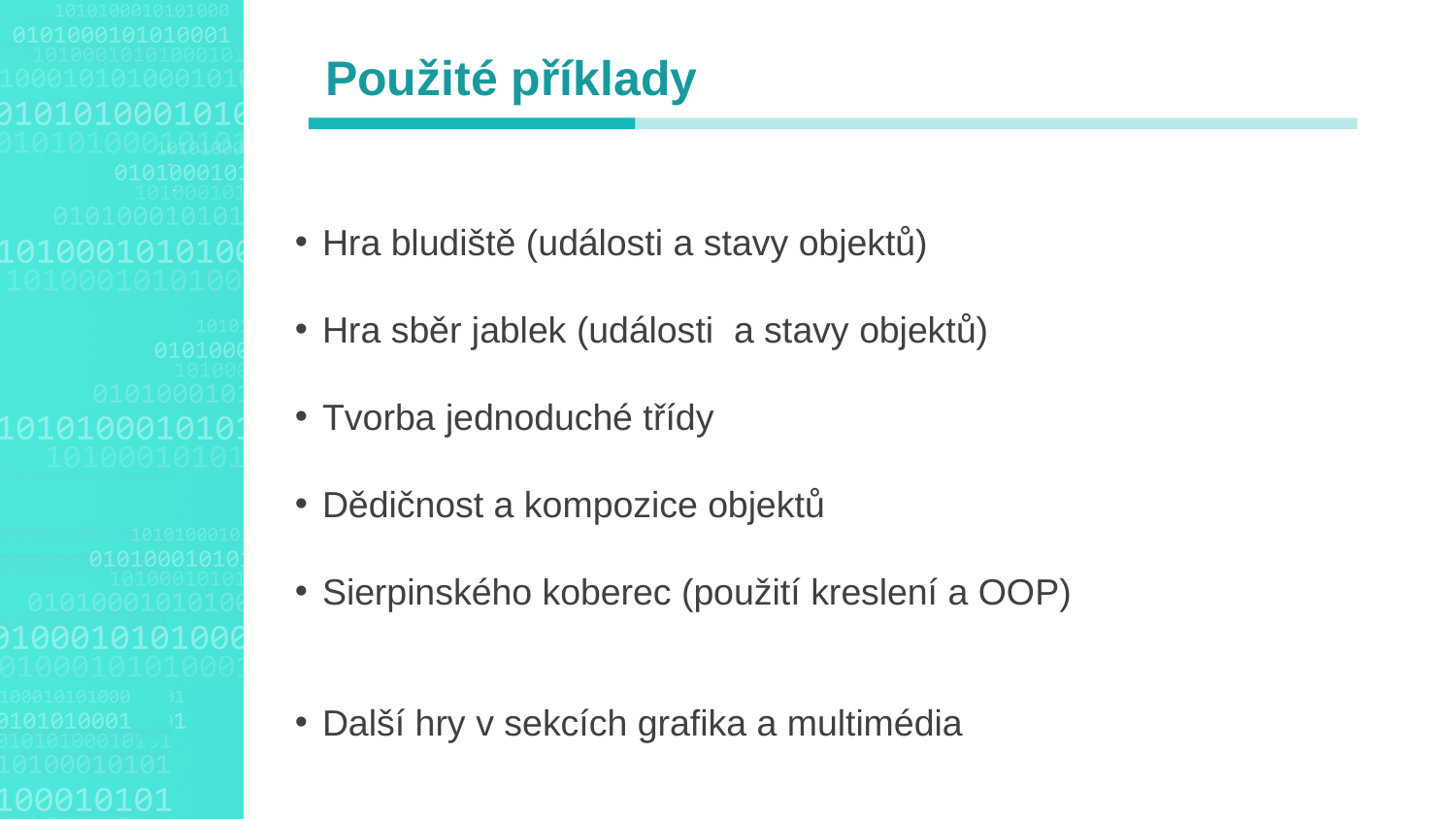

Použité příklady

Hra bludiště (události a stavy objektů)

Hra sběr jablek (události  a stavy objektů)

Tvorba jednoduché třídy

Dědičnost a kompozice objektů

Sierpinského koberec (použití kreslení a OOP)

Další hry v sekcích grafika a multimédia

Agenda Style